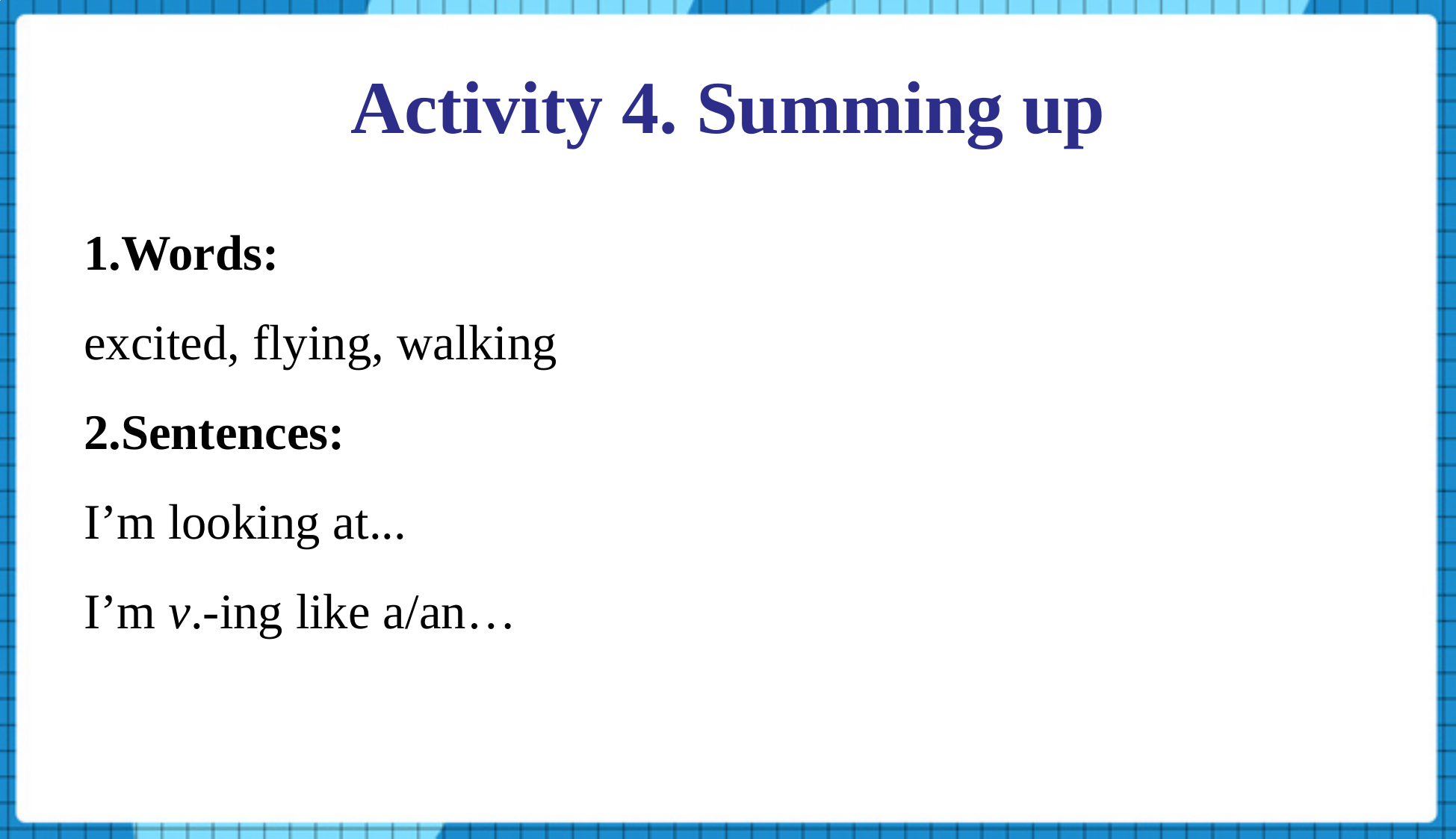

Activity 4. Summing up
1.Words:
excited, flying, walking
2.Sentences:
I’m looking at...
I’m v.-ing like a/an…